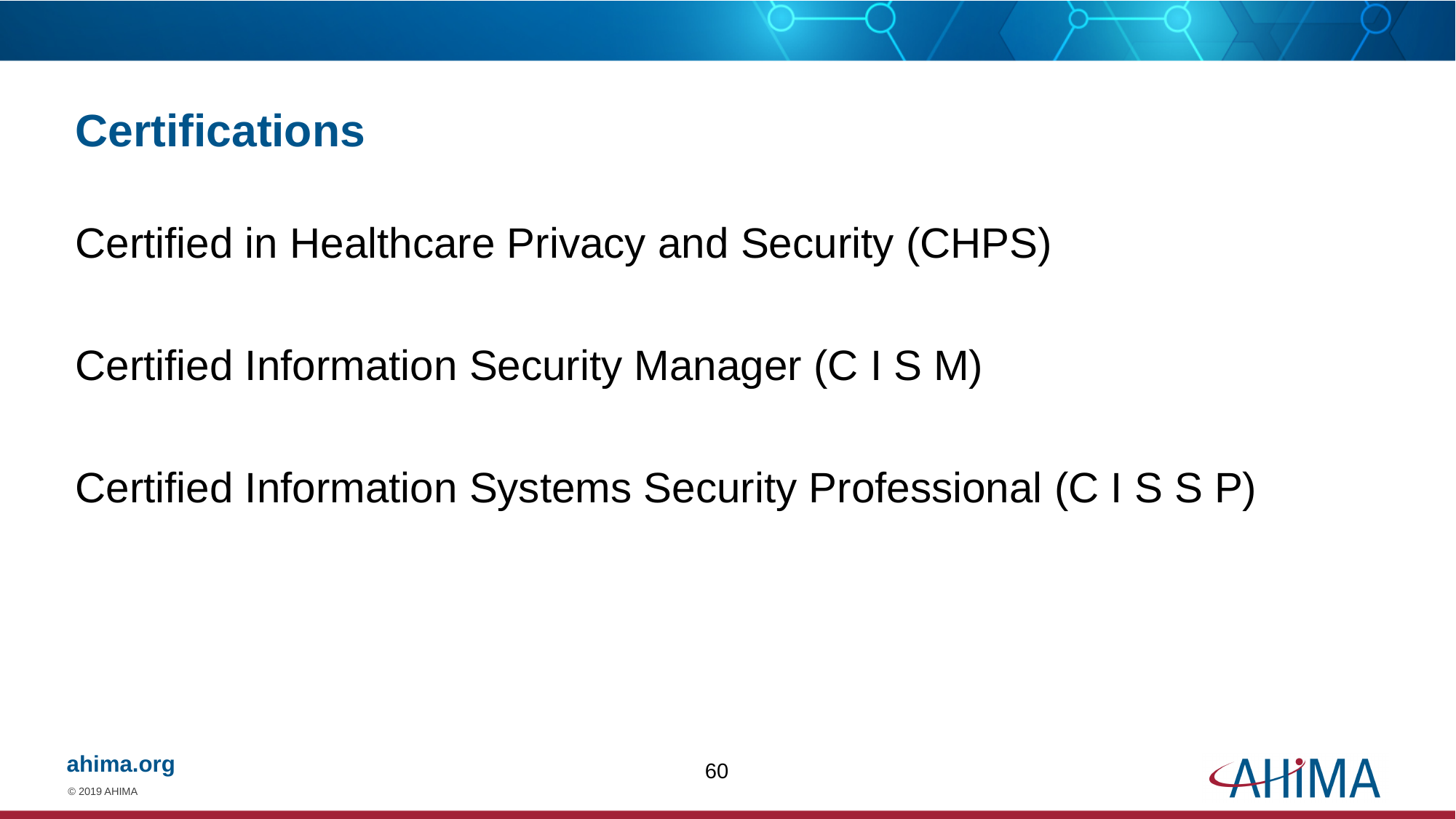

# Certifications
Certified in Healthcare Privacy and Security (CHPS)

Certified Information Security Manager (C I S M)

Certified Information Systems Security Professional (C I S S P)